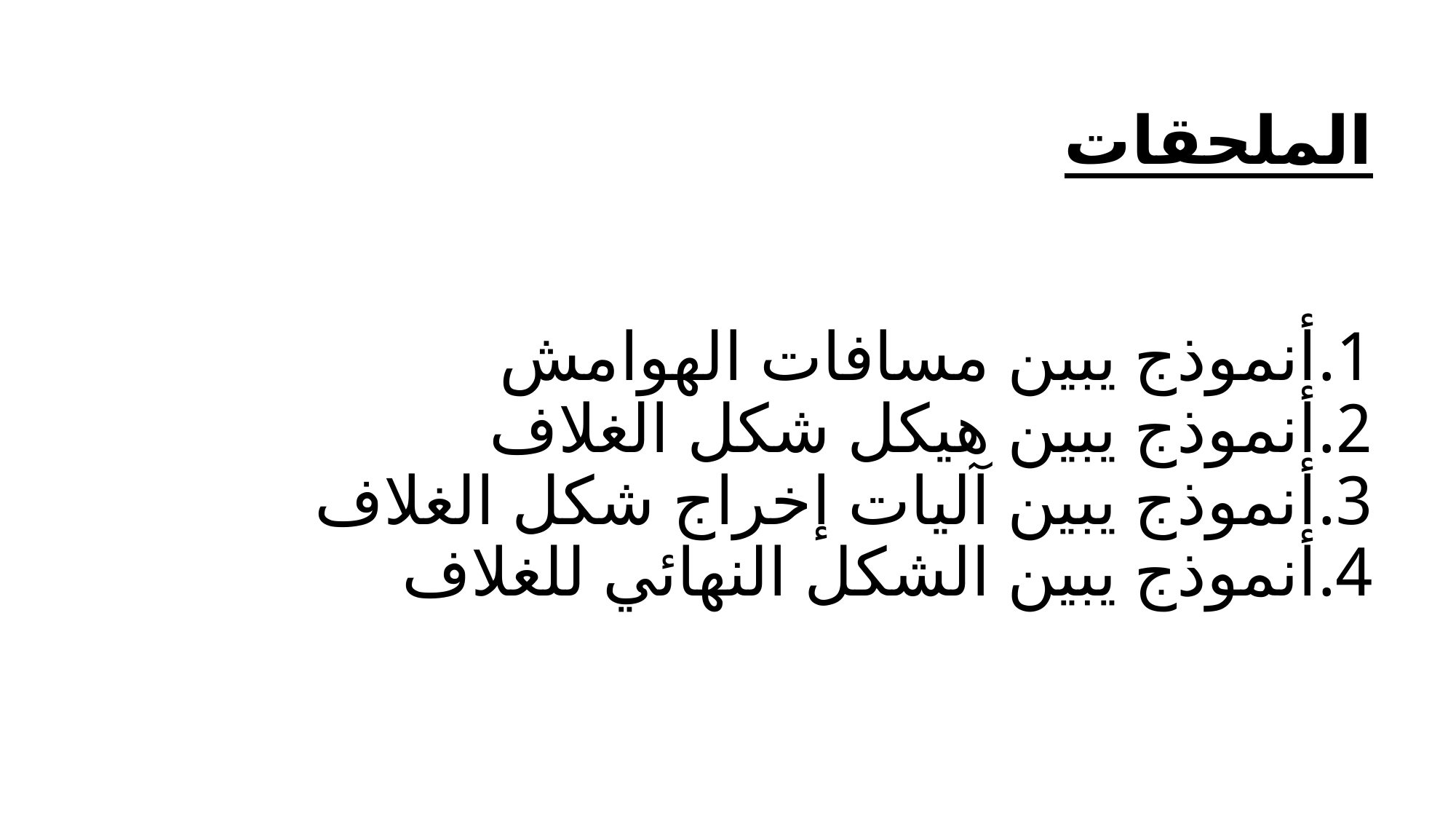

# الملحقات 1.	أنموذج يبين مسافات الهوامش 2.	أنموذج يبين هيكل شكل الغلاف 3.	أنموذج يبين آليات إخراج شكل الغلاف 4.	أنموذج يبين الشكل النهائي للغلاف